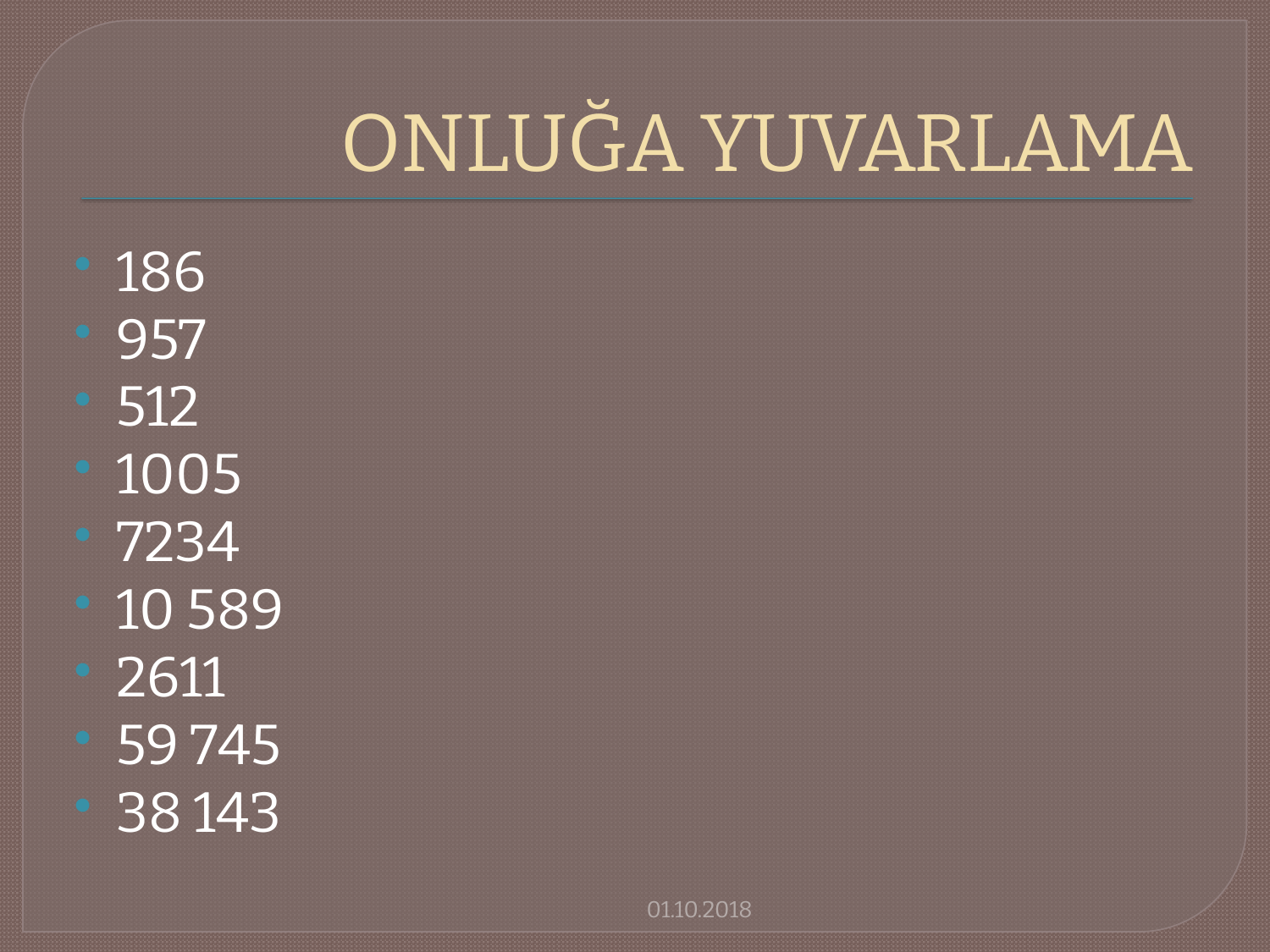

# ONLUĞA YUVARLAMA
186
957
512
1005
7234
10 589
2611
59 745
38 143

01.10.2018